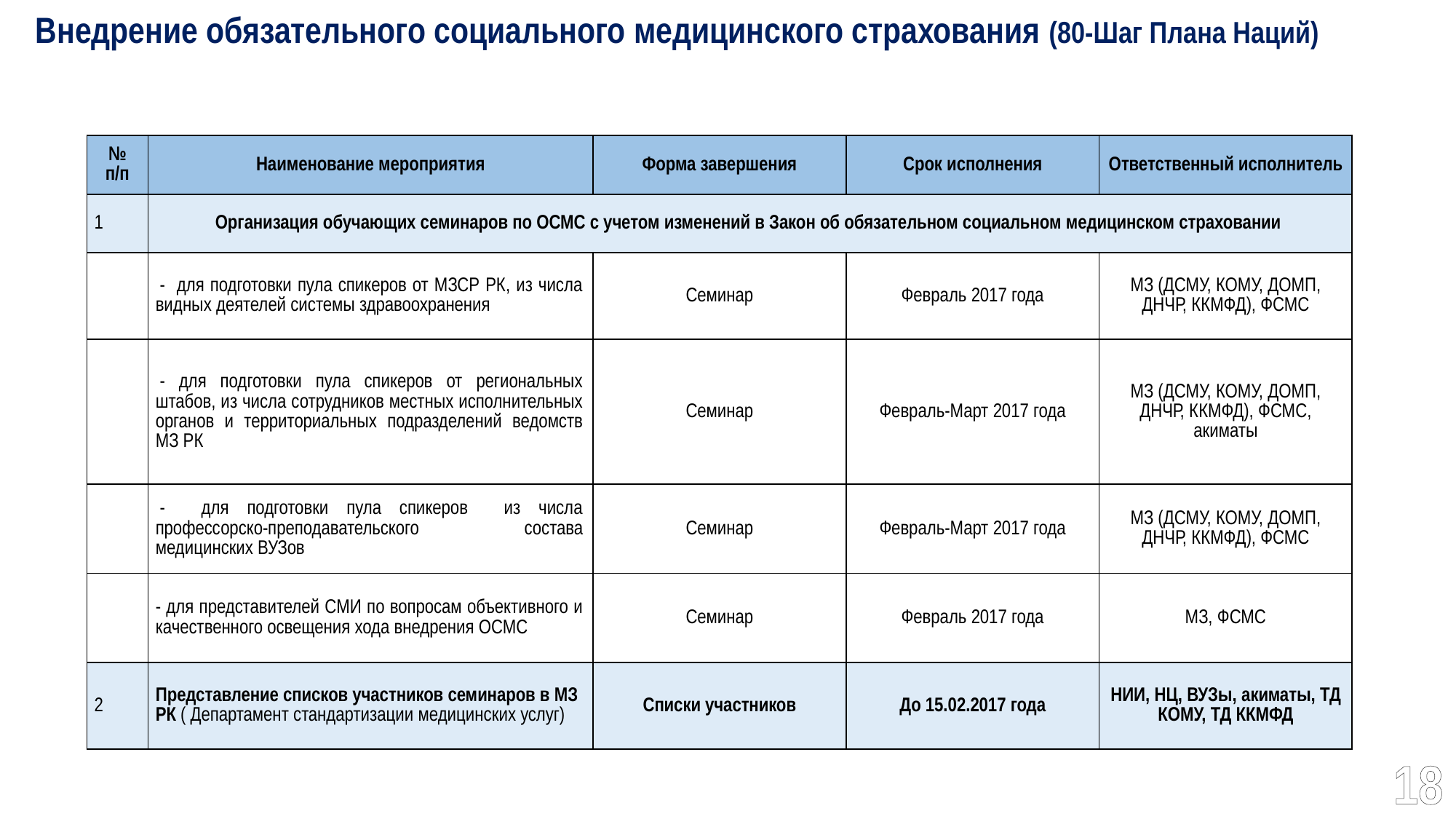

Внедрение обязательного социального медицинского страхования (80-Шаг Плана Наций)
| № п/п | Наименование мероприятия | Форма завершения | Срок исполнения | Ответственный исполнитель |
| --- | --- | --- | --- | --- |
| 1 | Организация обучающих семинаров по ОСМС с учетом изменений в Закон об обязательном социальном медицинском страховании |  |  |  |
|  | - для подготовки пула спикеров от МЗСР РК, из числа видных деятелей системы здравоохранения | Семинар | Февраль 2017 года | МЗ (ДСМУ, КОМУ, ДОМП, ДНЧР, ККМФД), ФСМС |
|  | - для подготовки пула спикеров от региональных штабов, из числа сотрудников местных исполнительных органов и территориальных подразделений ведомств МЗ РК | Семинар | Февраль-Март 2017 года | МЗ (ДСМУ, КОМУ, ДОМП, ДНЧР, ККМФД), ФСМС, акиматы |
|  | - для подготовки пула спикеров из числа профессорско-преподавательского состава медицинских ВУЗов | Семинар | Февраль-Март 2017 года | МЗ (ДСМУ, КОМУ, ДОМП, ДНЧР, ККМФД), ФСМС |
|  | - для представителей СМИ по вопросам объективного и качественного освещения хода внедрения ОСМС | Семинар | Февраль 2017 года | МЗ, ФСМС |
| 2 | Представление списков участников семинаров в МЗ РК ( Департамент стандартизации медицинских услуг) | Списки участников | До 15.02.2017 года | НИИ, НЦ, ВУЗы, акиматы, ТД КОМУ, ТД ККМФД |
18